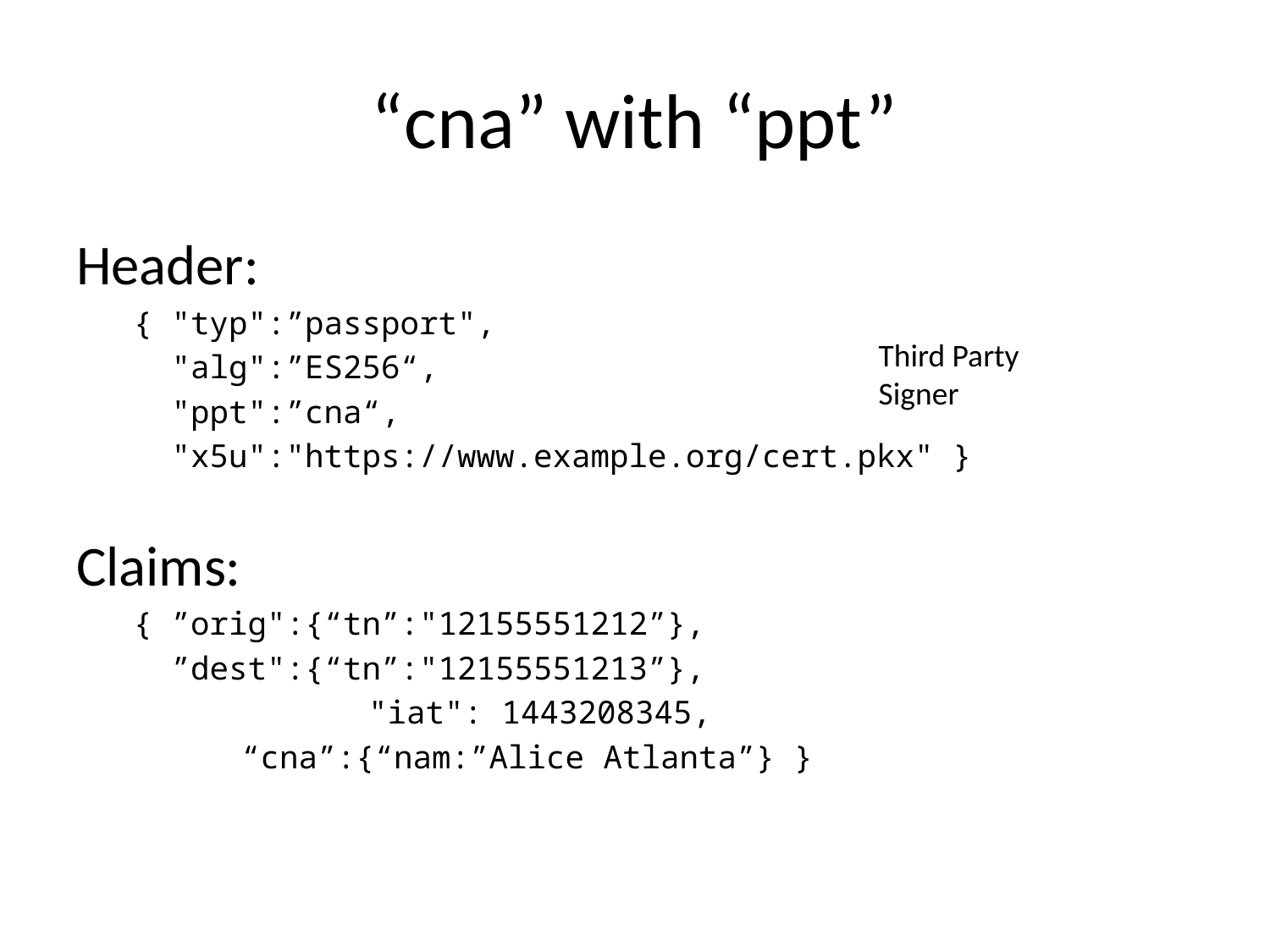

# “cna” with “ppt”
Header:
   { "typ":”passport",
     "alg":”ES256“,
     "ppt":”cna“,
     "x5u":"https://www.example.org/cert.pkx" }

Claims:
   { ”orig":{“tn”:"12155551212”},
     ”dest":{“tn”:"12155551213”},
		  "iat": 1443208345,
	  “cna”:{“nam:”Alice Atlanta”} }
Third Party
Signer